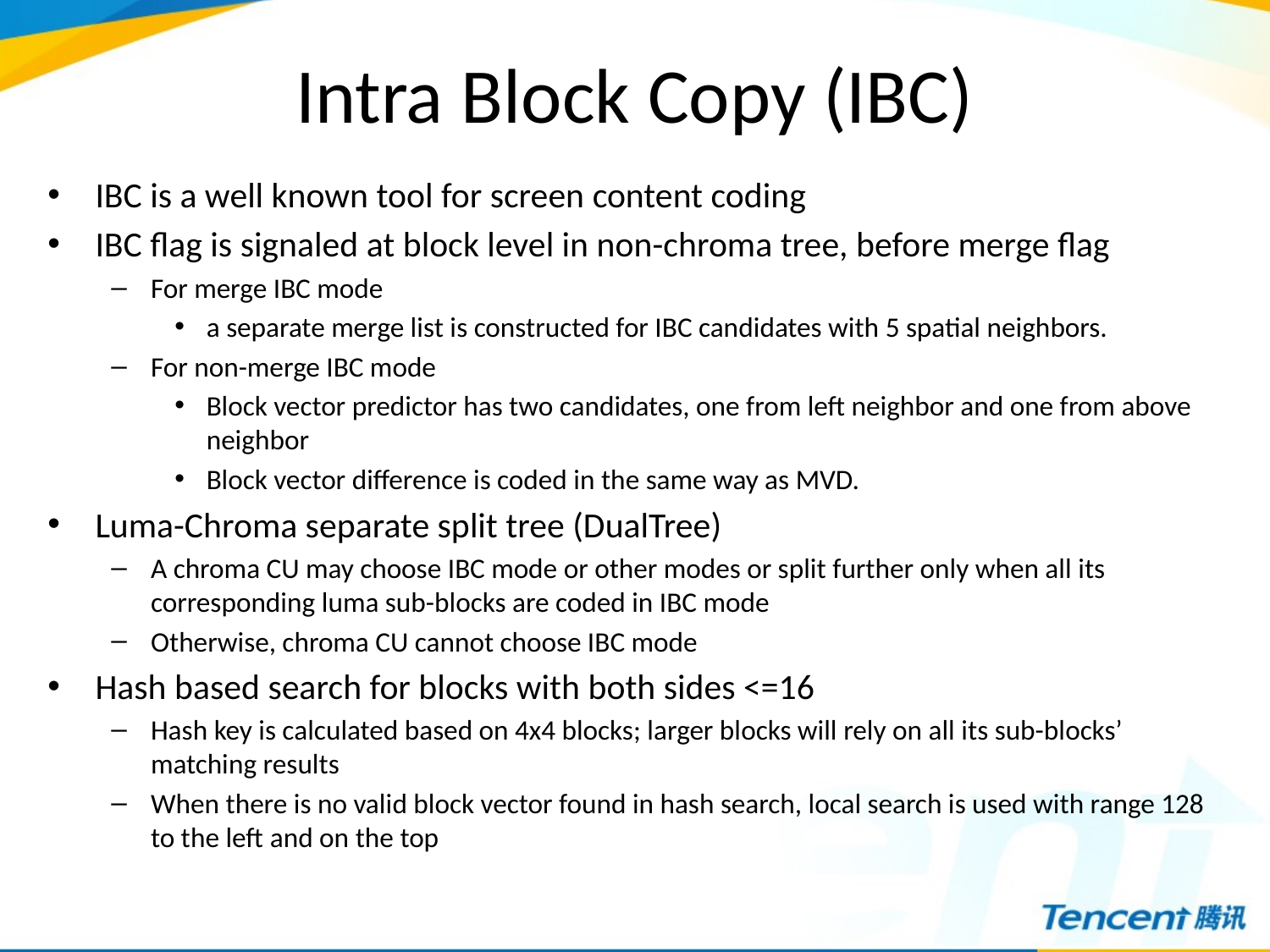

# Intra Block Copy (IBC)
IBC is a well known tool for screen content coding
IBC flag is signaled at block level in non-chroma tree, before merge flag
For merge IBC mode
a separate merge list is constructed for IBC candidates with 5 spatial neighbors.
For non-merge IBC mode
Block vector predictor has two candidates, one from left neighbor and one from above neighbor
Block vector difference is coded in the same way as MVD.
Luma-Chroma separate split tree (DualTree)
A chroma CU may choose IBC mode or other modes or split further only when all its corresponding luma sub-blocks are coded in IBC mode
Otherwise, chroma CU cannot choose IBC mode
Hash based search for blocks with both sides <=16
Hash key is calculated based on 4x4 blocks; larger blocks will rely on all its sub-blocks’ matching results
When there is no valid block vector found in hash search, local search is used with range 128 to the left and on the top